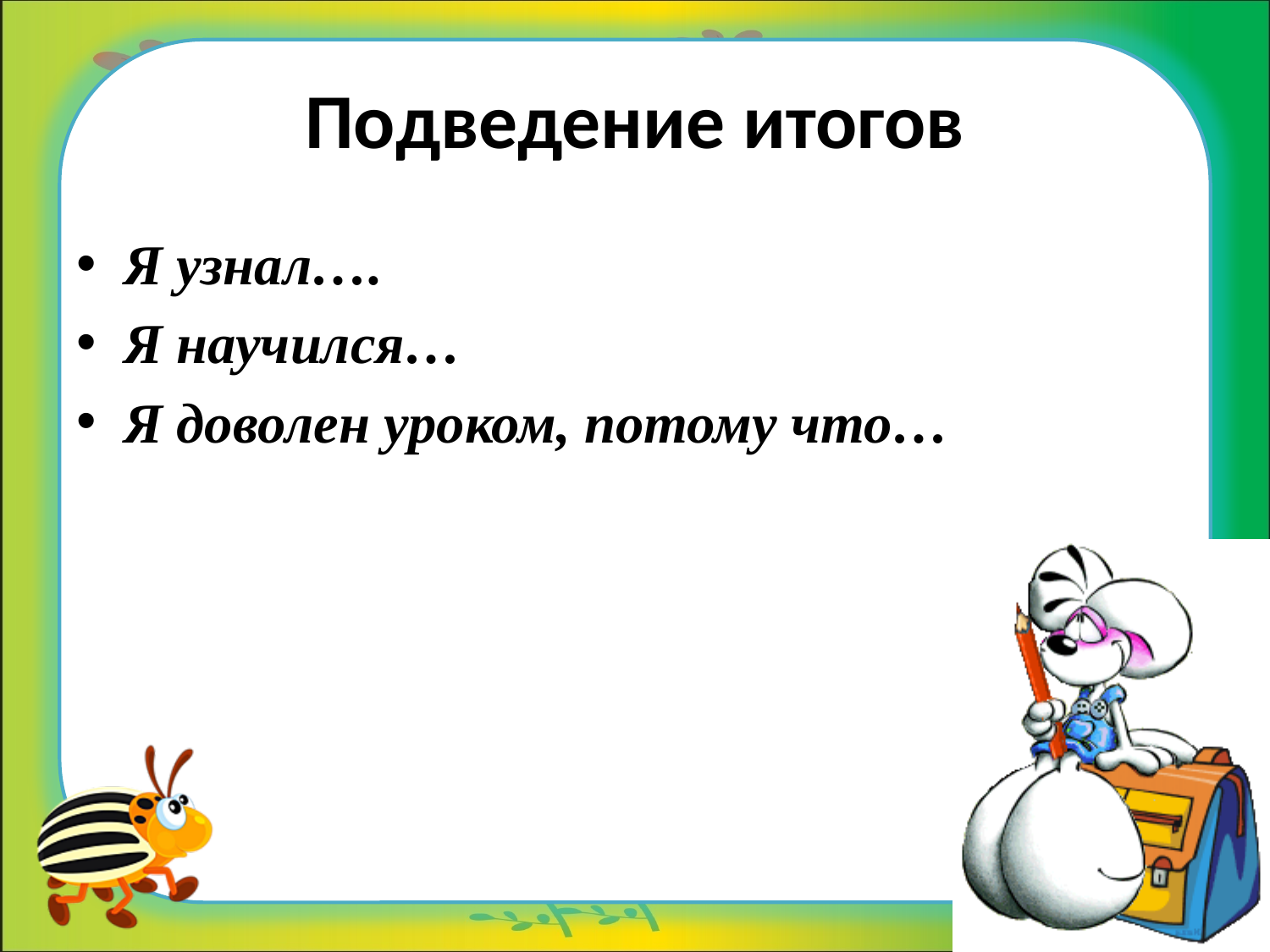

# Подведение итогов
Я узнал….
Я научился…
Я доволен уроком, потому что…